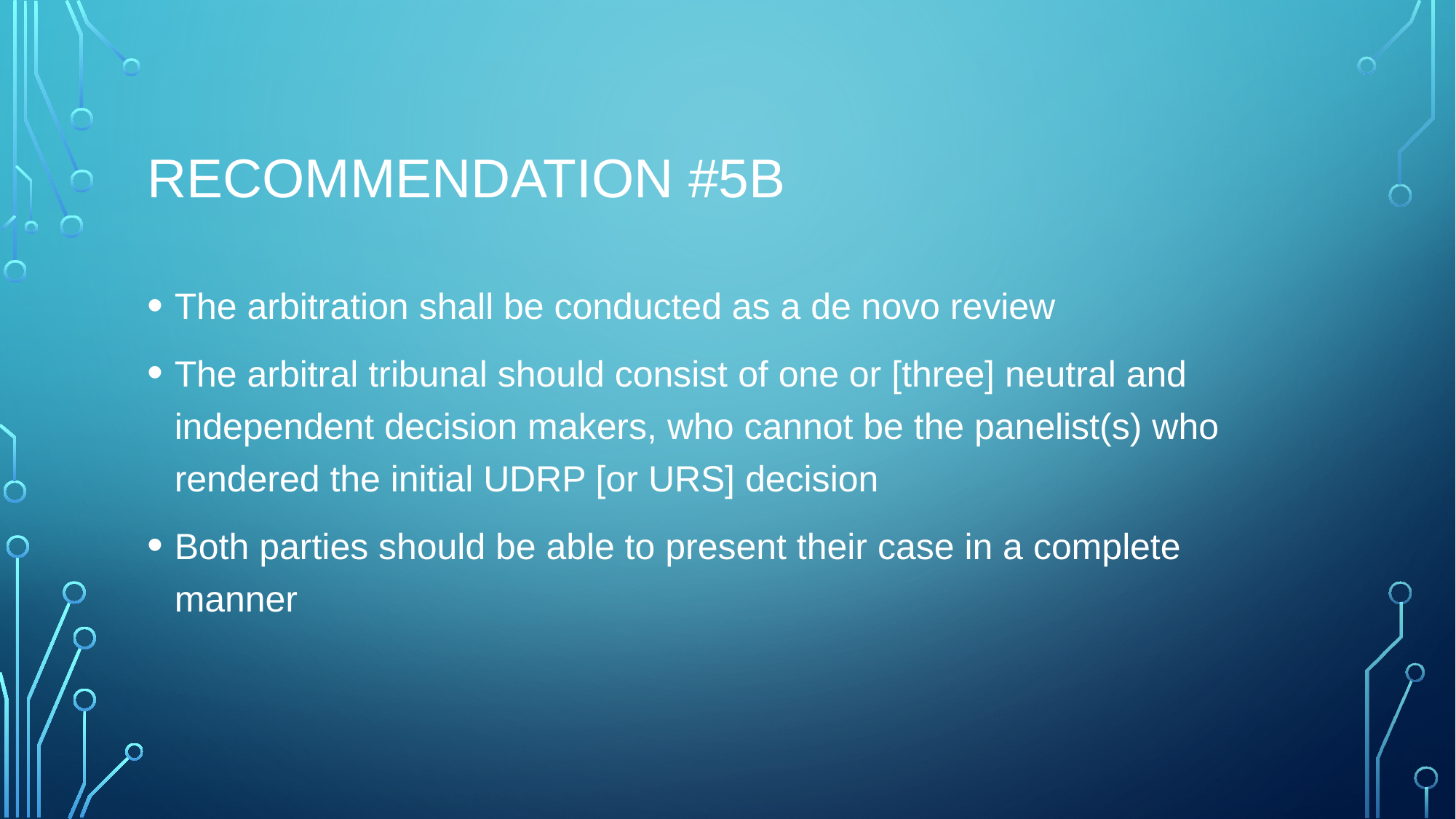

# Recommendation #5B
The arbitration shall be conducted as a de novo review
The arbitral tribunal should consist of one or [three] neutral and independent decision makers, who cannot be the panelist(s) who rendered the initial UDRP [or URS] decision
Both parties should be able to present their case in a complete manner